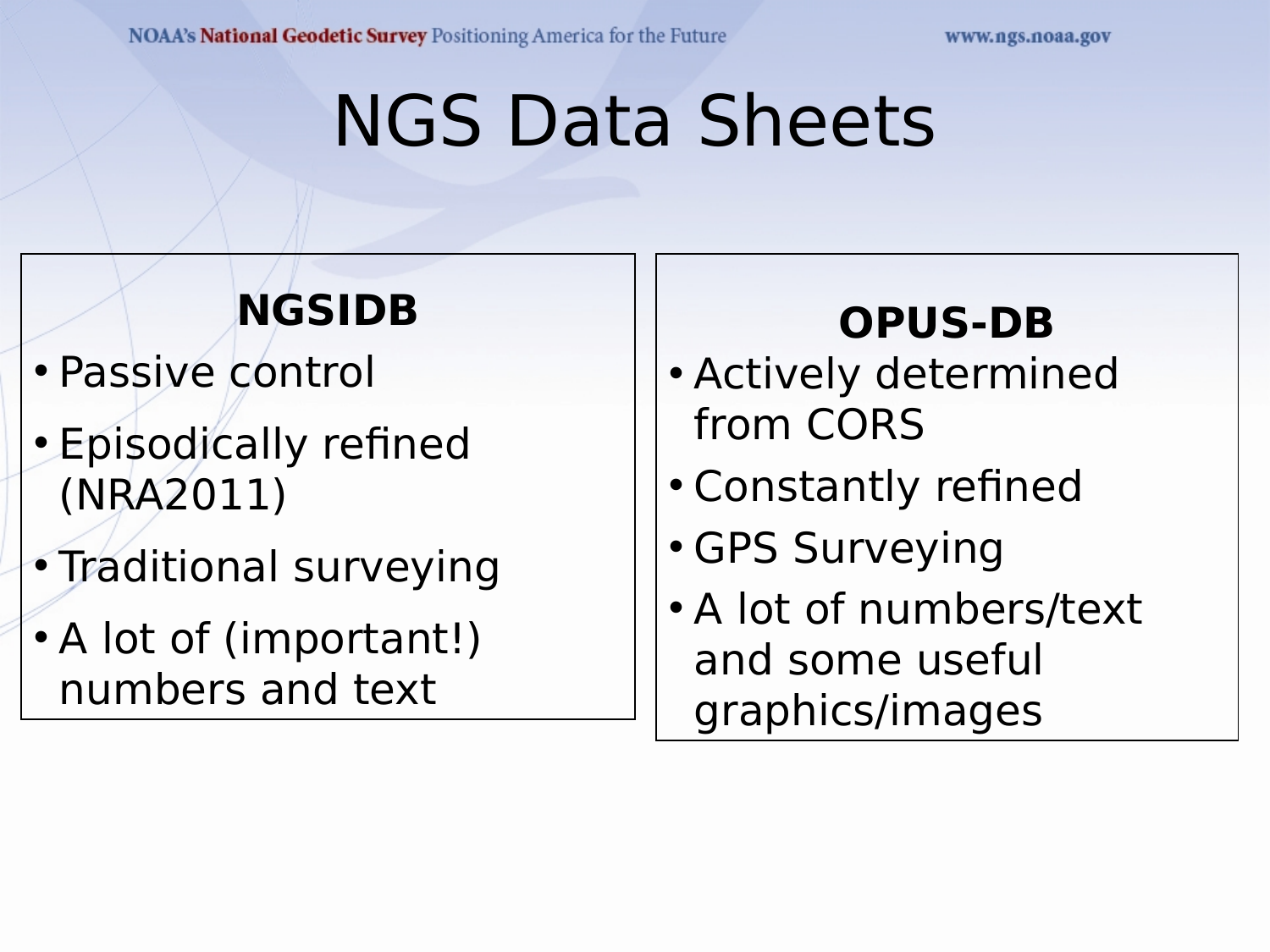

# NGS Data Sheets
NGSIDB
Passive control
Episodically refined (NRA2011)
Traditional surveying
A lot of (important!) numbers and text
OPUS-DB
Actively determined from CORS
Constantly refined
GPS Surveying
A lot of numbers/text and some useful graphics/images